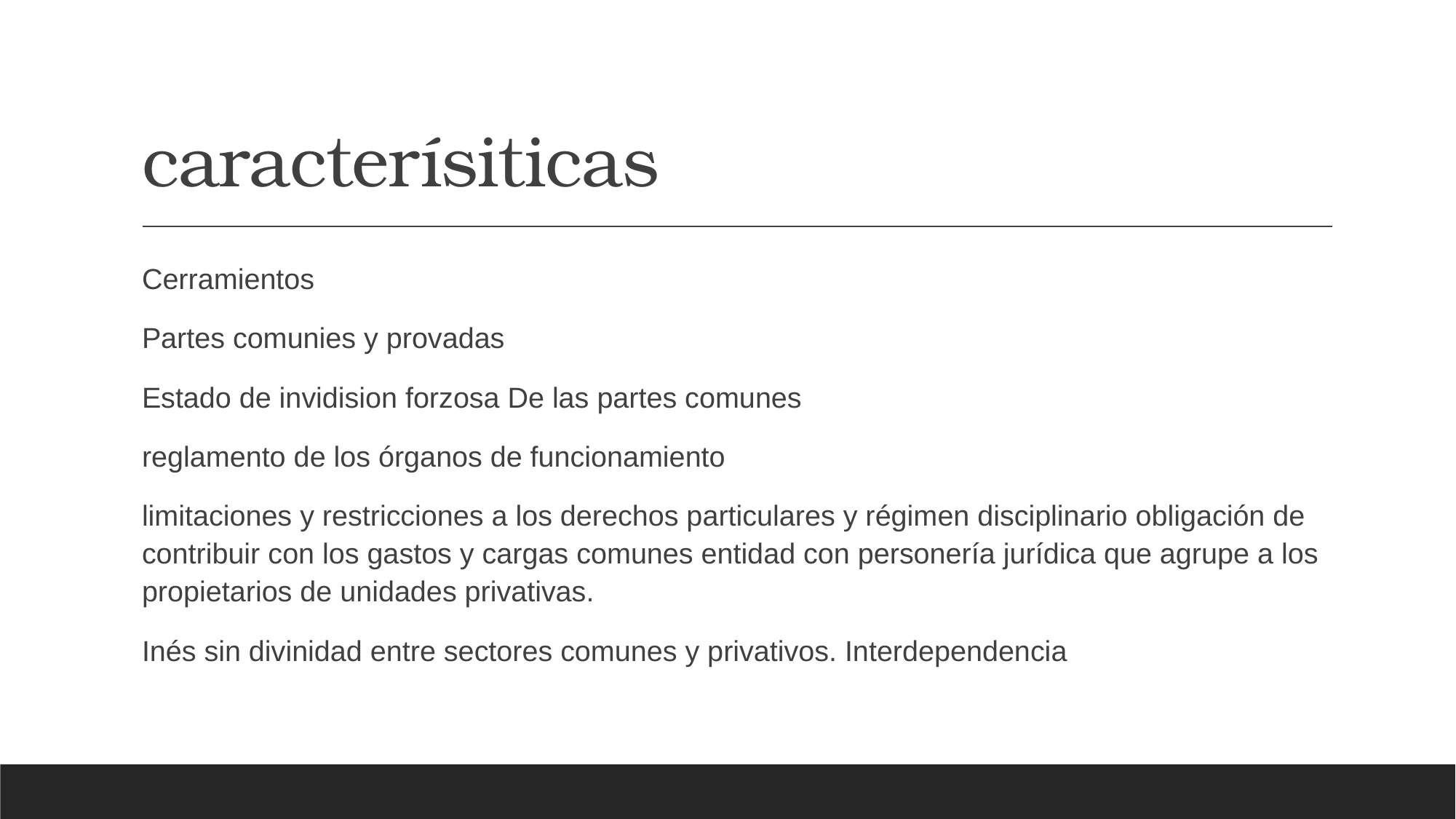

# caracterísiticas
Cerramientos
Partes comunies y provadas
Estado de invidision forzosa De las partes comunes
reglamento de los órganos de funcionamiento
limitaciones y restricciones a los derechos particulares y régimen disciplinario obligación de contribuir con los gastos y cargas comunes entidad con personería jurídica que agrupe a los propietarios de unidades privativas.
Inés sin divinidad entre sectores comunes y privativos. Interdependencia